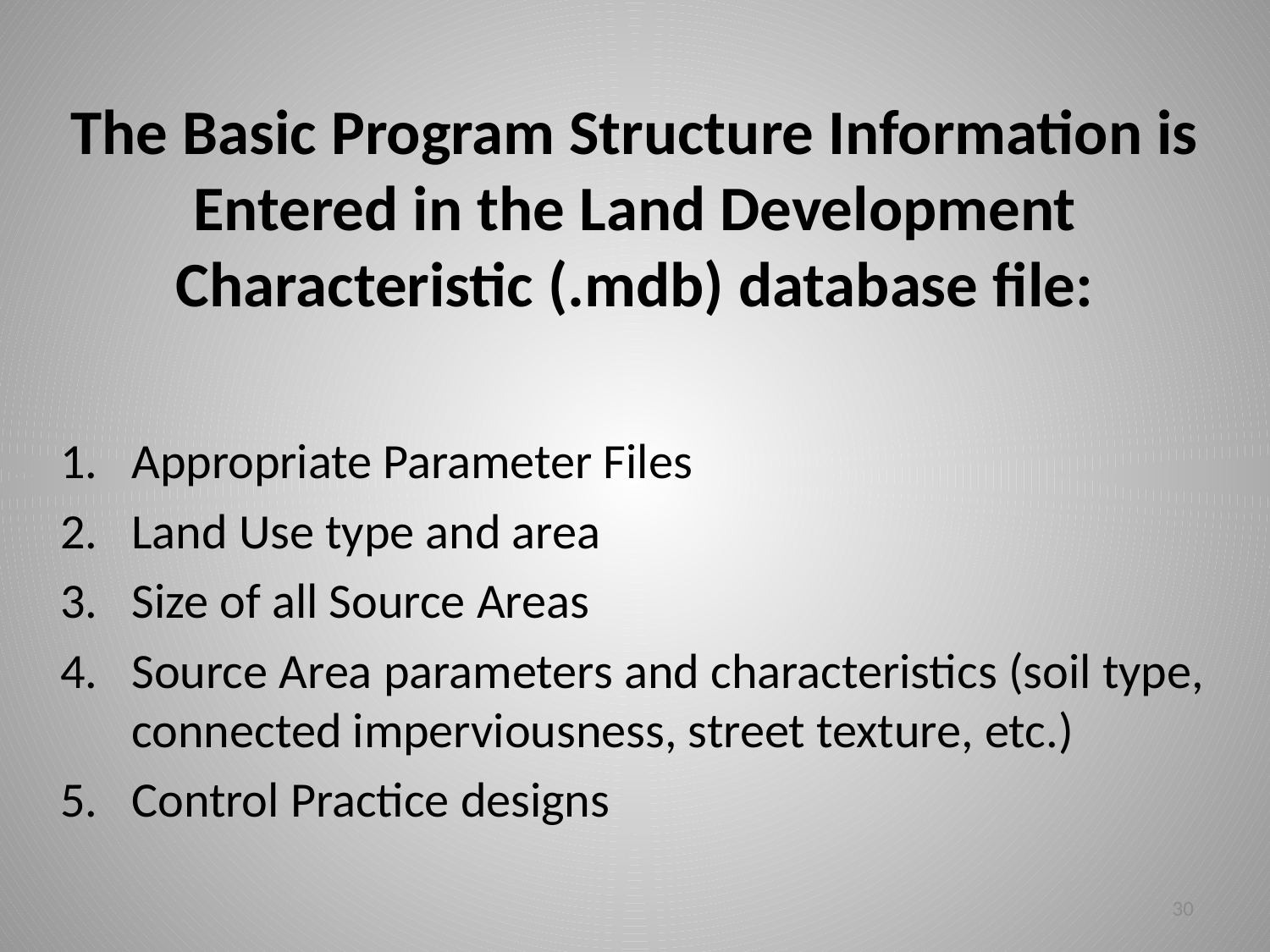

The Basic Program Structure Information is Entered in the Land Development Characteristic (.mdb) database file:

Appropriate Parameter Files
Land Use type and area
Size of all Source Areas
Source Area parameters and characteristics (soil type, connected imperviousness, street texture, etc.)
Control Practice designs
30